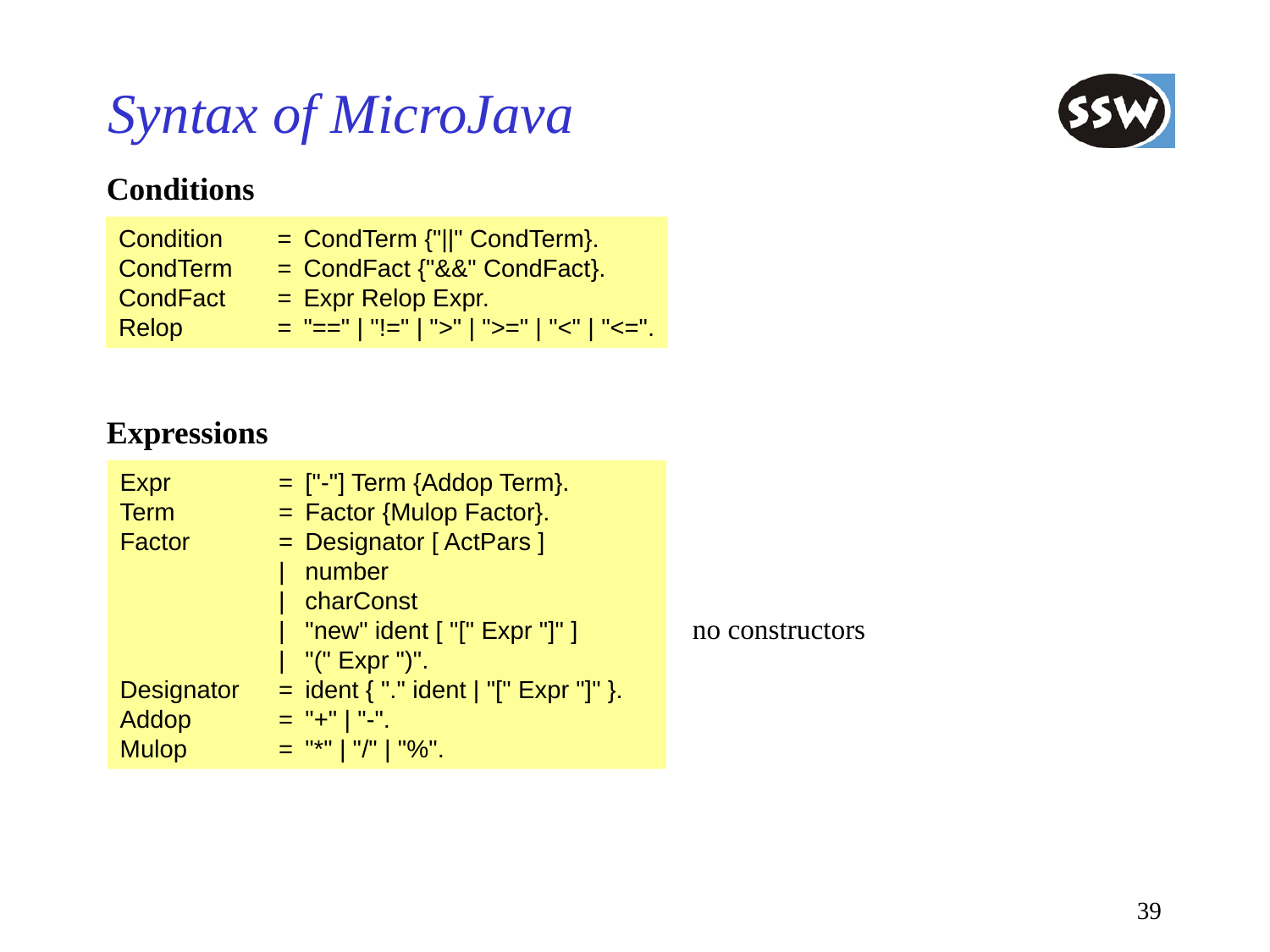

# Syntax of MicroJava
Conditions
Condition	=	CondTerm {"||" CondTerm}.
CondTerm	=	CondFact {"&&" CondFact}.
CondFact	=	Expr Relop Expr.
Relop	=	"==" | "!=" | ">" | ">=" | "<" | "<=".
Expressions
Expr	=	["-"] Term {Addop Term}.
Term	=	Factor {Mulop Factor}.
Factor	=	Designator [ ActPars ]
	|	number
	|	charConst
	|	"new" ident [ "[" Expr "]" ]
	|	"(" Expr ")".
Designator	=	ident { "." ident | "[" Expr "]" }.
Addop	=	"+" | "-".
Mulop	=	"*" | "/" | "%".
no constructors
39